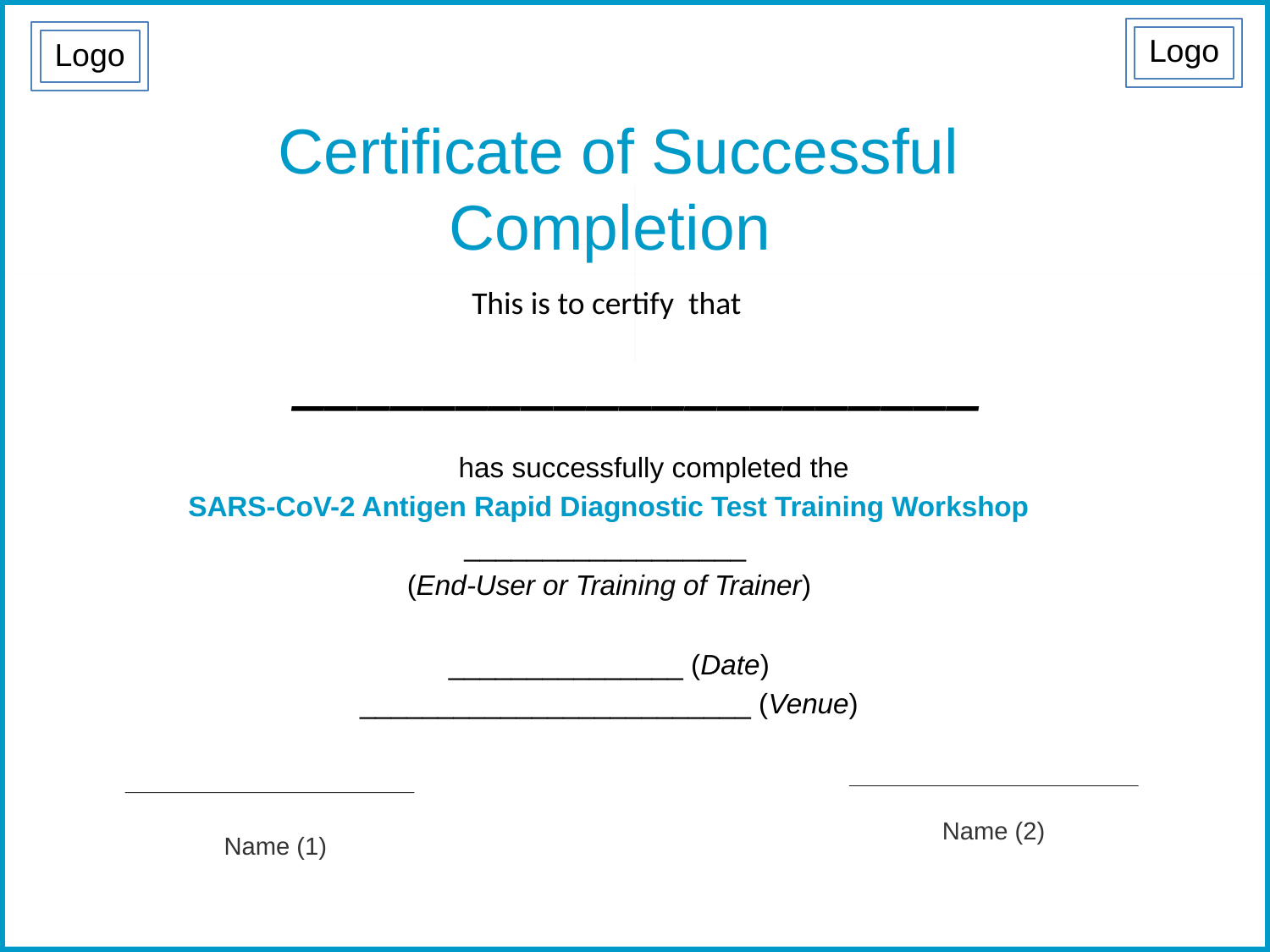

Logo
Logo
Certificate of Successful Completion

     This is to certify  that
_____________________
              has successfully completed the
SARS-CoV-2 Antigen Rapid Diagnostic Test Training Workshop
__________________
(End-User or Training of Trainer)

_______________ (Date)
_________________________ (Venue)

Name (2)
Name (1)